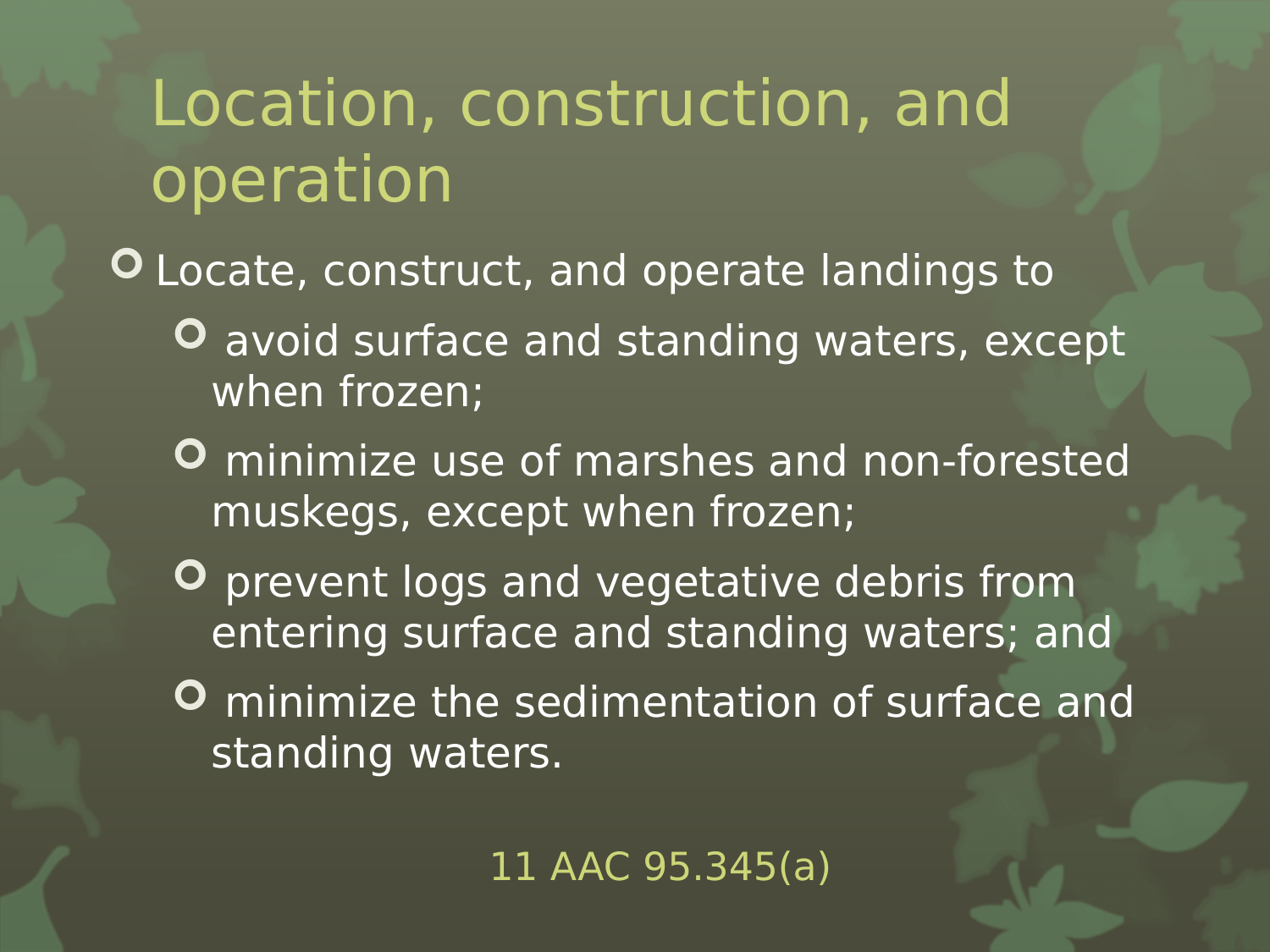

# Location, construction, and operation
Locate, construct, and operate landings to
 avoid surface and stand­ing waters, except when frozen;
 minimize use of marshes and non-forested muskegs, except when frozen;
 prevent logs and vegetative debris from enter­ing surface and standing waters; and
 minimize the sedimentation of surface and standing waters.
											11 AAC 95.345(a)